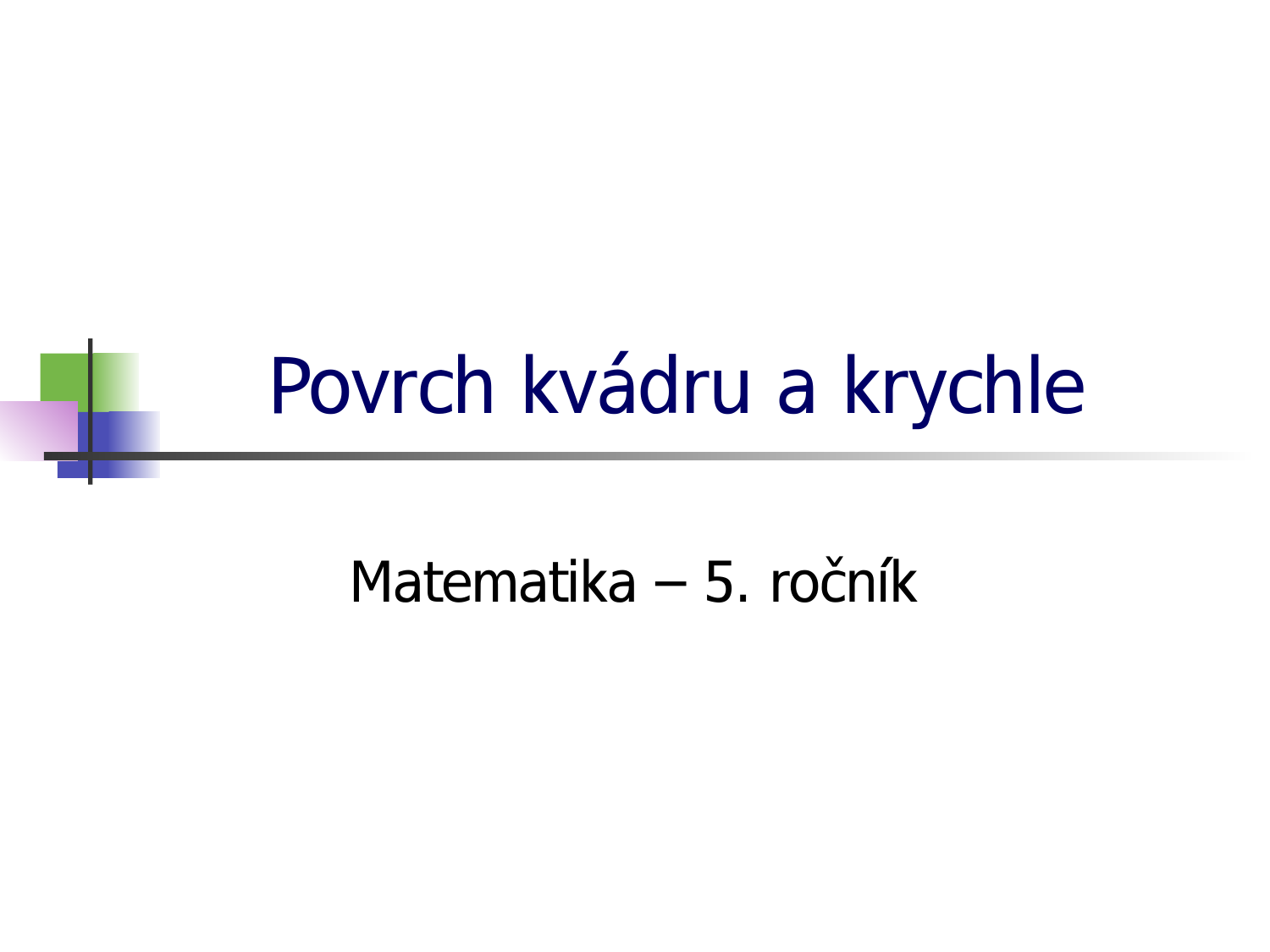

# Povrch kvádru a krychle
Matematika – 5. ročník